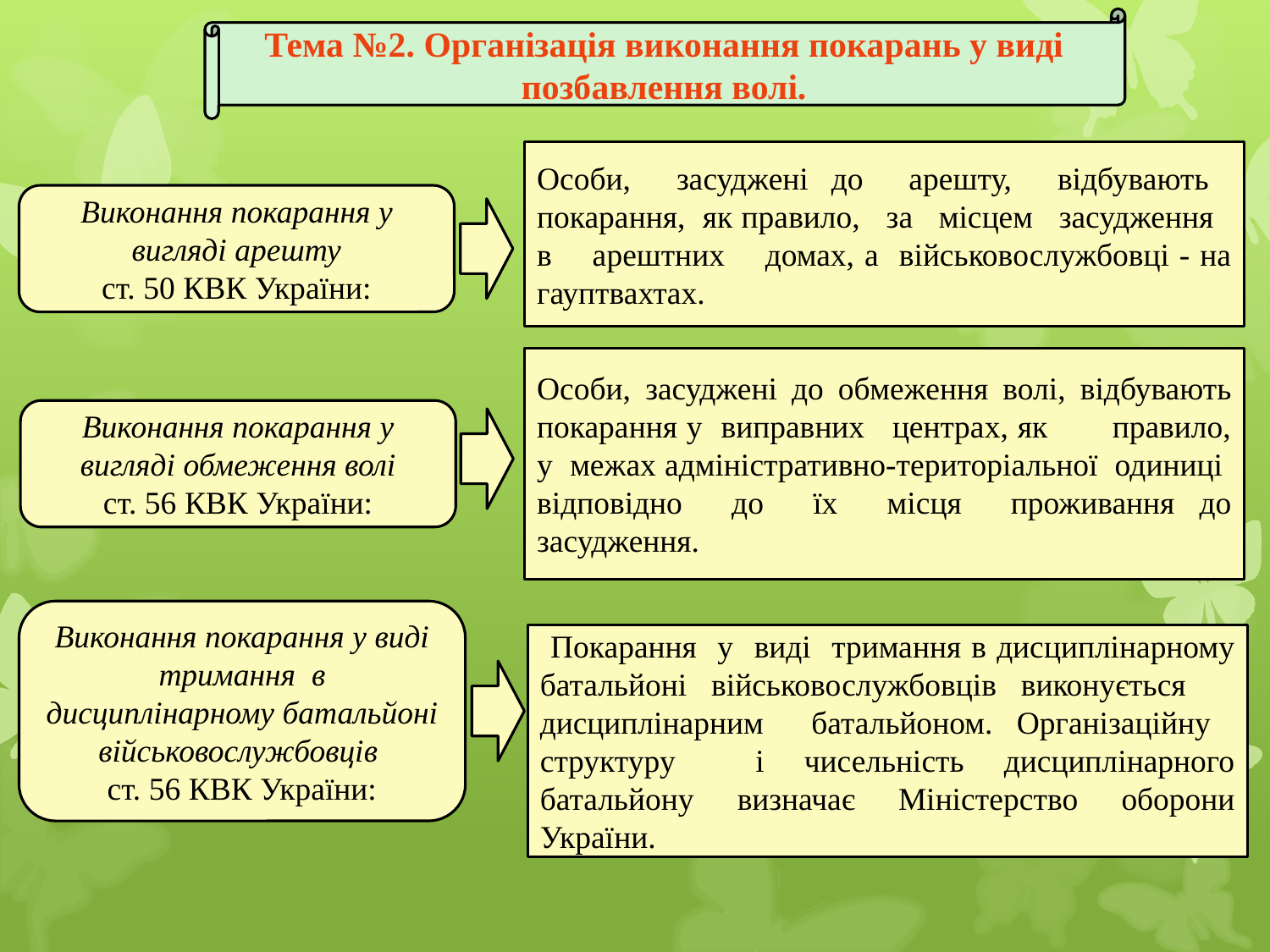

Тема №2. Організація виконання покарань у виді  позбавлення волі.
Особи,  засуджені до  арешту,  відбувають  покарання,  як правило,   за   місцем   засудження   в    арештних    домах, а  військовослужбовці - на гауптвахтах.
Виконання покарання у вигляді арешту
ст. 50 КВК України:

Особи, засуджені до обмеження волі, відбувають покарання у  виправних   центрах, як       правило, у  межах адміністративно-територіальної  одиниці  відповідно  до  їх  місця  проживання до засудження.
Виконання покарання у вигляді обмеження волі
ст. 56 КВК України:

Виконання покарання у виді тримання  в дисциплінарному батальйоні військовослужбовців
ст. 56 КВК України:
 Покарання  у  виді  тримання в дисциплінарному батальйоні військовослужбовців виконується   дисциплінарним  батальйоном. Організаційну  структуру  і чисельність дисциплінарного батальйону визначає Міністерство оборони України.